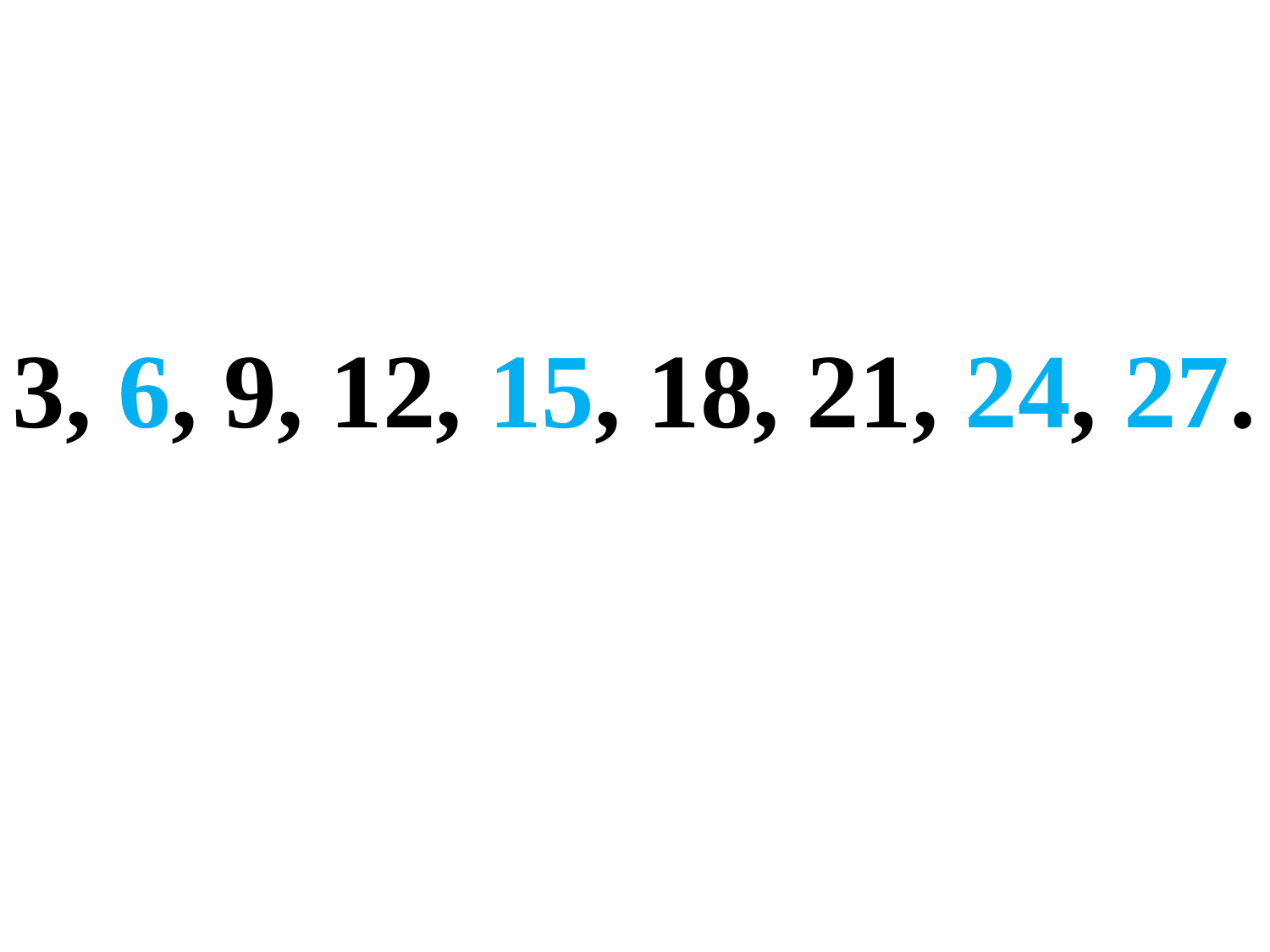

3, 6, 9, 12, 15, 18, 21, 24, 27.